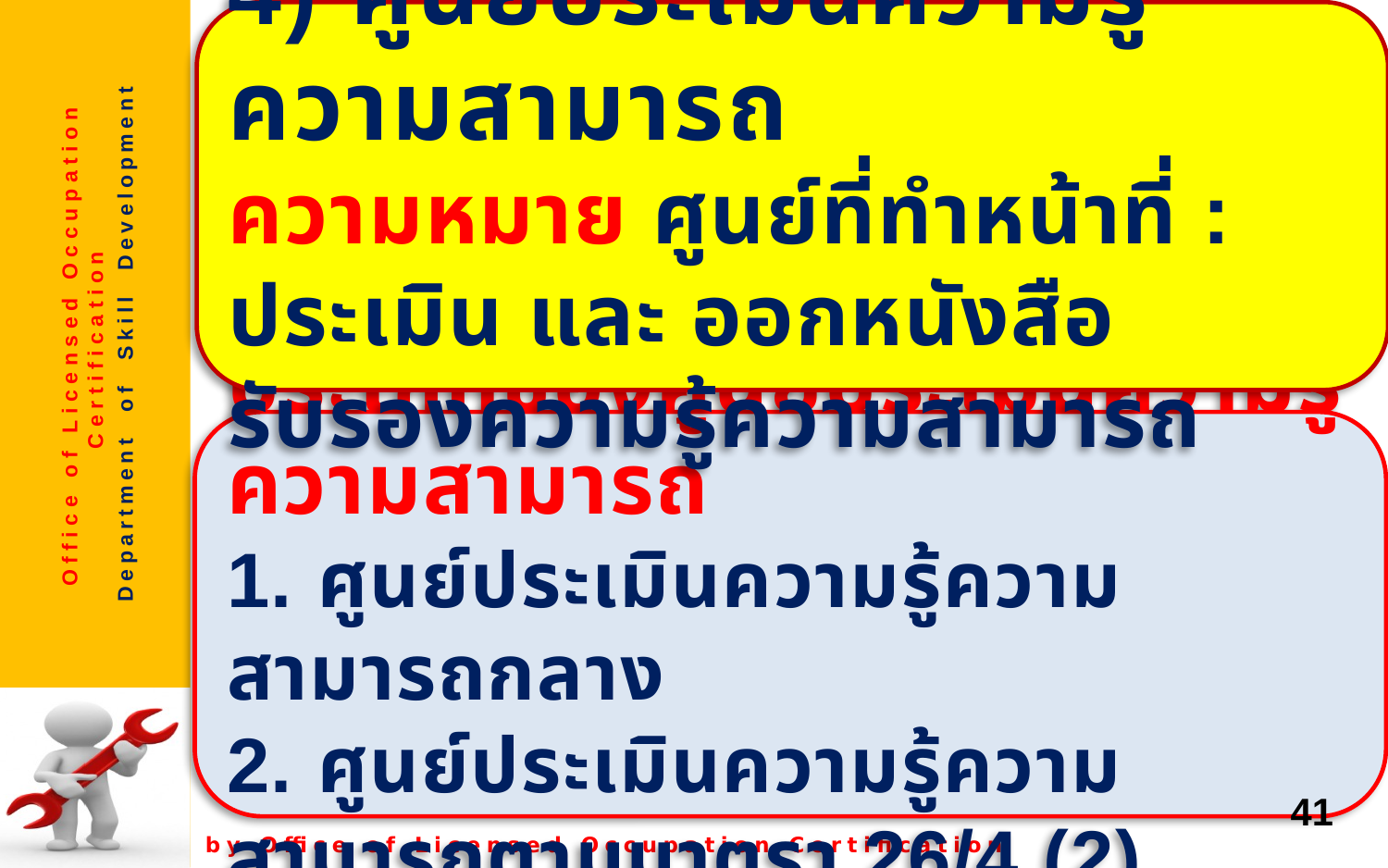

4) ศูนย์ประเมินความรู้ความสามารถ
ความหมาย ศูนย์ที่ทำหน้าที่ : ประเมิน และ ออกหนังสือรับรองความรู้ความสามารถ
ประเภทของศูนย์ประเมินความรู้ความสามารถ
1. ศูนย์ประเมินความรู้ความสามารถกลาง
2. ศูนย์ประเมินความรู้ความสามารถตามมาตรา 26/4 (2)
41